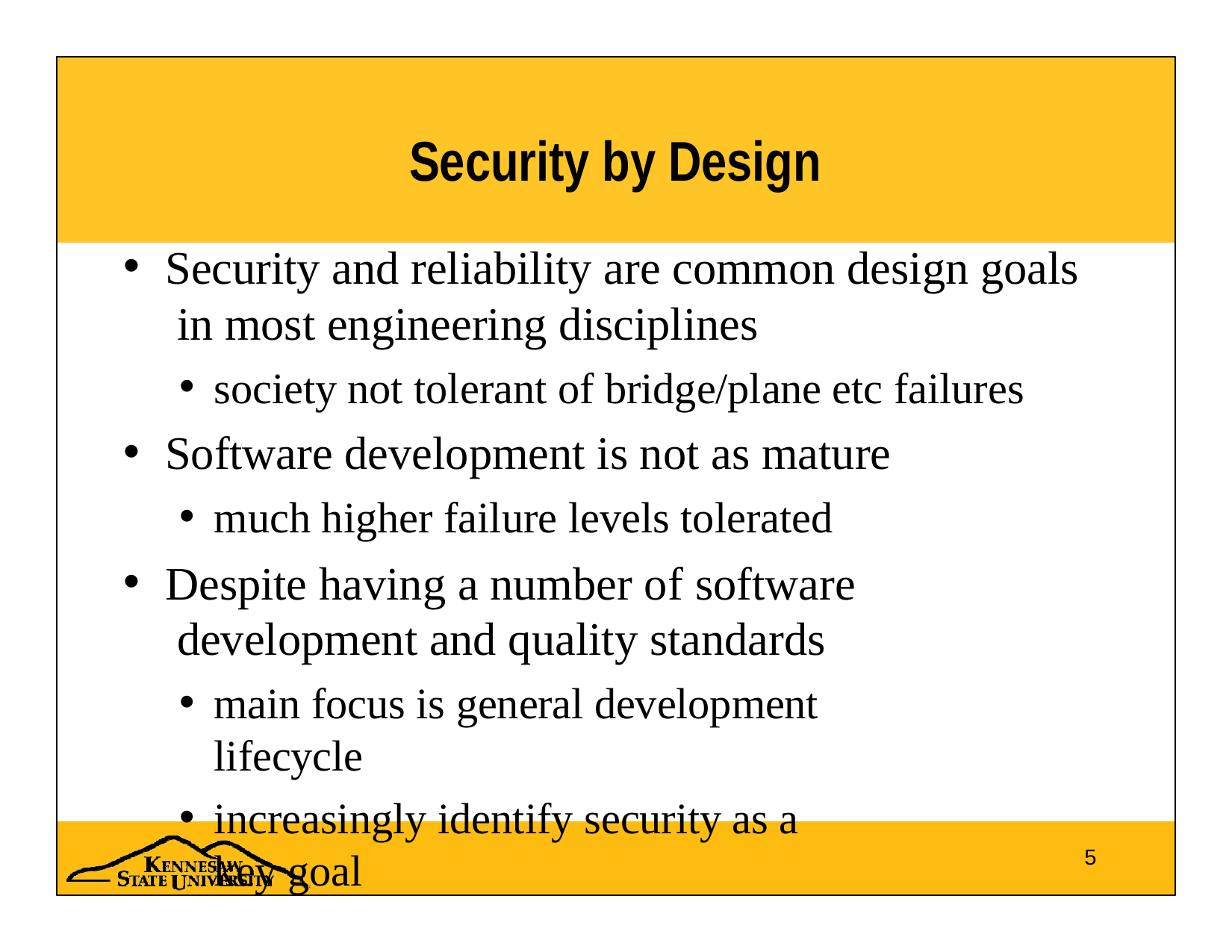

# Security by Design
Security and reliability are common design goals  in most engineering disciplines
society not tolerant of bridge/plane etc failures
Software development is not as mature
much higher failure levels tolerated
Despite having a number of software  development and quality standards
main focus is general development lifecycle
increasingly identify security as a key goal

5